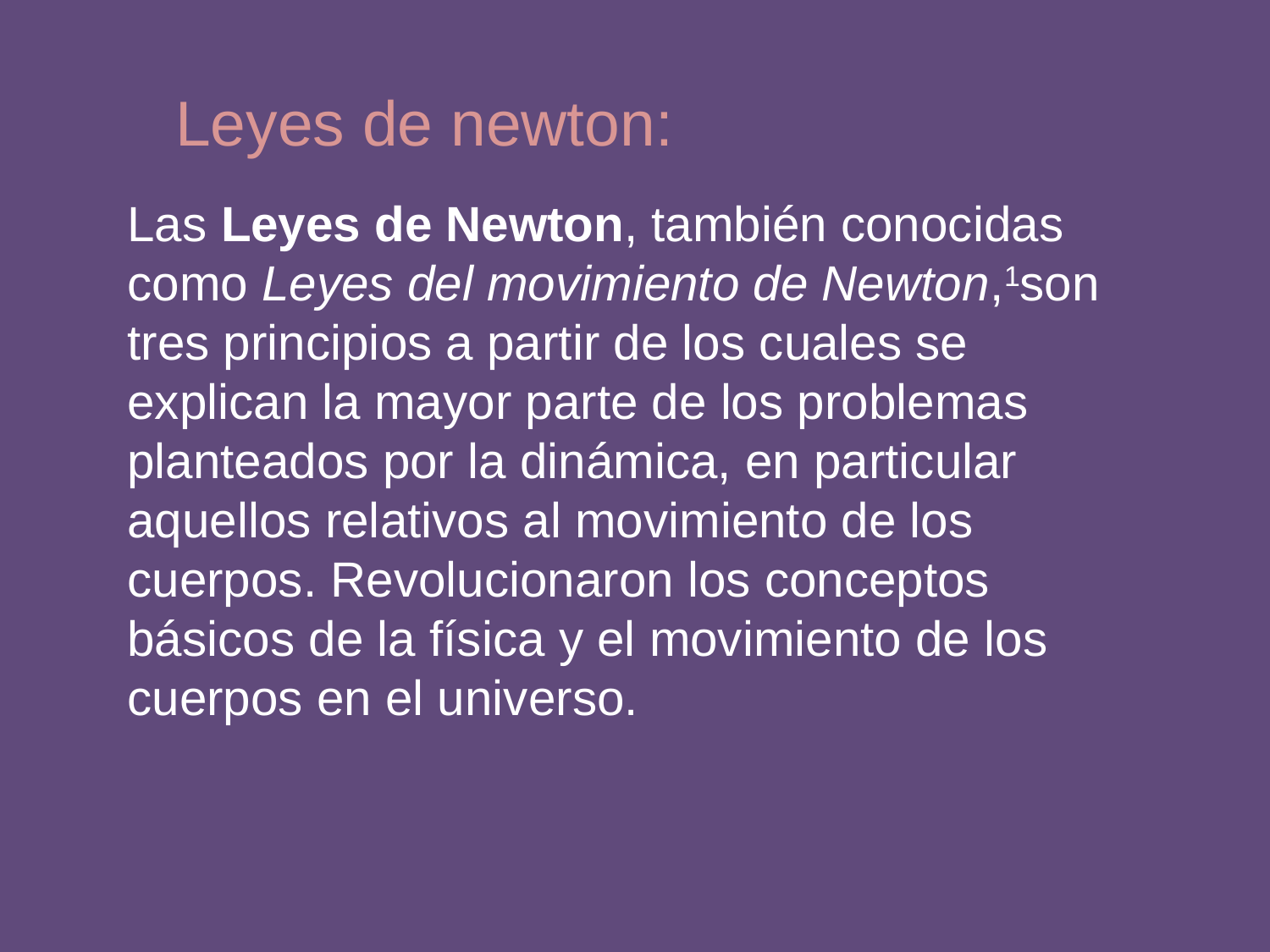

Leyes de newton:
Las Leyes de Newton, también conocidas como Leyes del movimiento de Newton,1son tres principios a partir de los cuales se explican la mayor parte de los problemas planteados por la dinámica, en particular aquellos relativos al movimiento de los cuerpos. Revolucionaron los conceptos básicos de la física y el movimiento de los cuerpos en el universo.